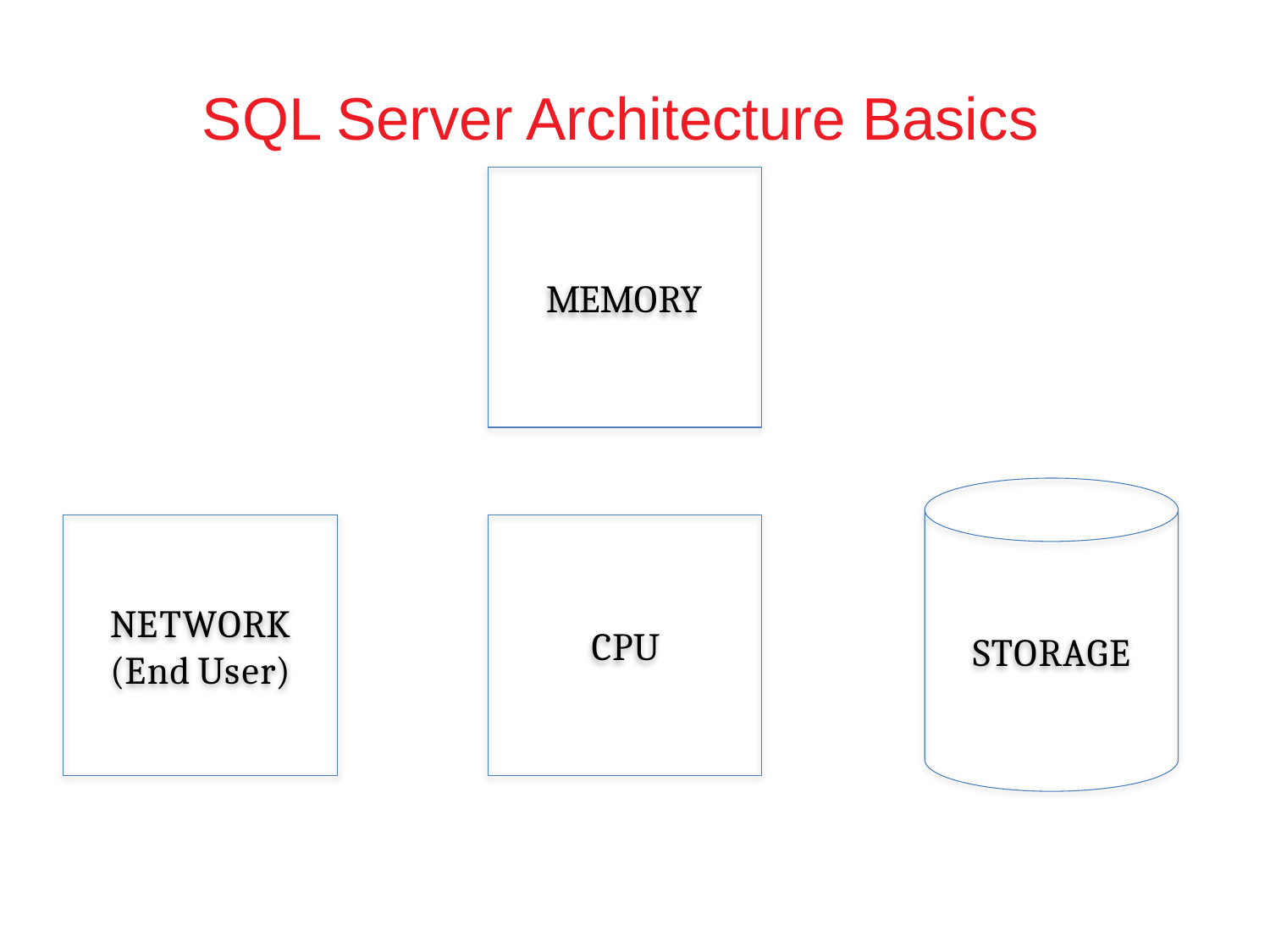

# SQL Server Architecture Basics
MEMORY
STORAGE
NETWORK
(End User)
CPU